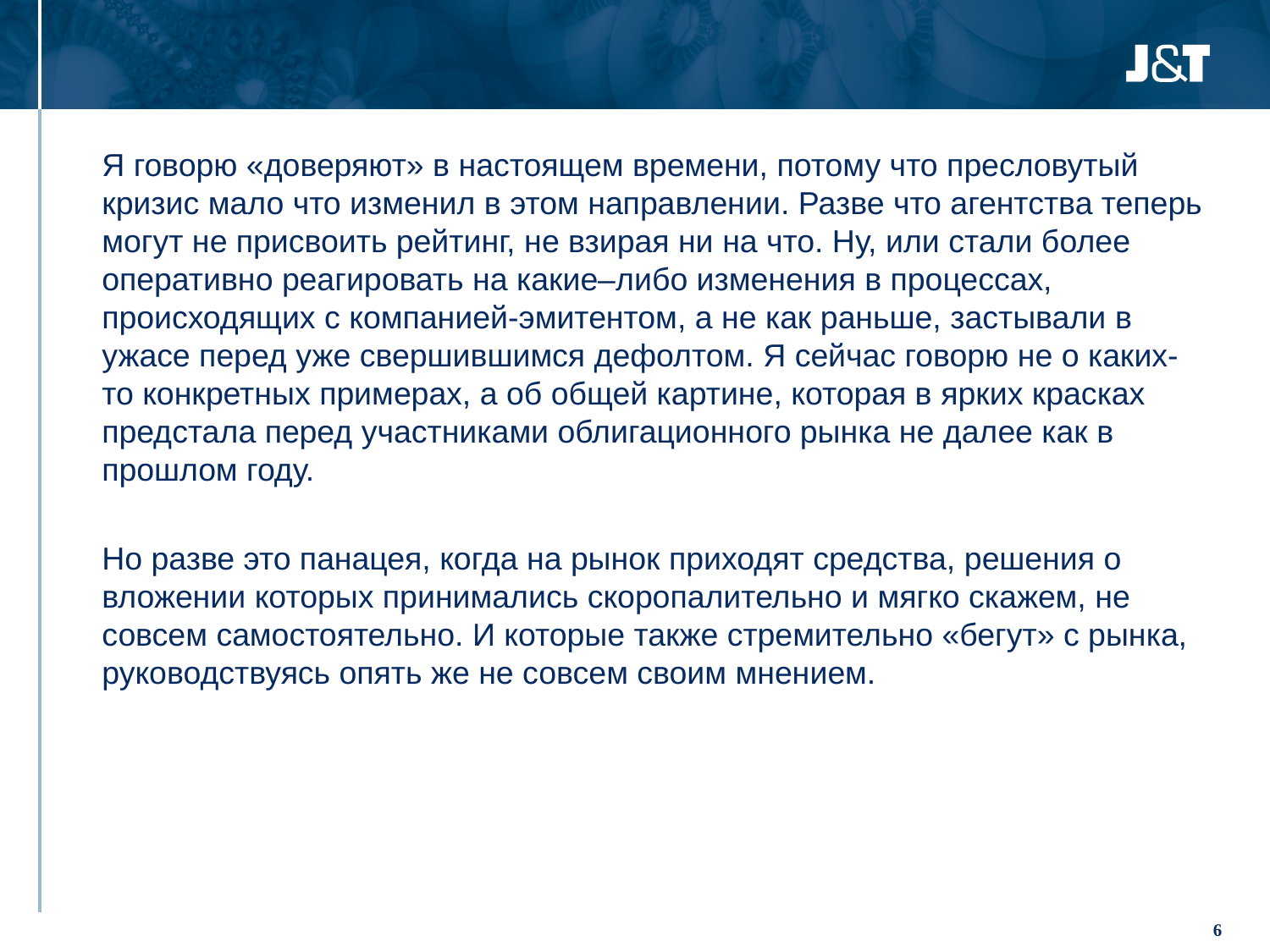

Я говорю «доверяют» в настоящем времени, потому что пресловутый кризис мало что изменил в этом направлении. Разве что агентства теперь могут не присвоить рейтинг, не взирая ни на что. Ну, или стали более оперативно реагировать на какие–либо изменения в процессах, происходящих с компанией-эмитентом, а не как раньше, застывали в ужасе перед уже свершившимся дефолтом. Я сейчас говорю не о каких-то конкретных примерах, а об общей картине, которая в ярких красках предстала перед участниками облигационного рынка не далее как в прошлом году.

Но разве это панацея, когда на рынок приходят средства, решения о вложении которых принимались скоропалительно и мягко скажем, не совсем самостоятельно. И которые также стремительно «бегут» с рынка, руководствуясь опять же не совсем своим мнением.

6